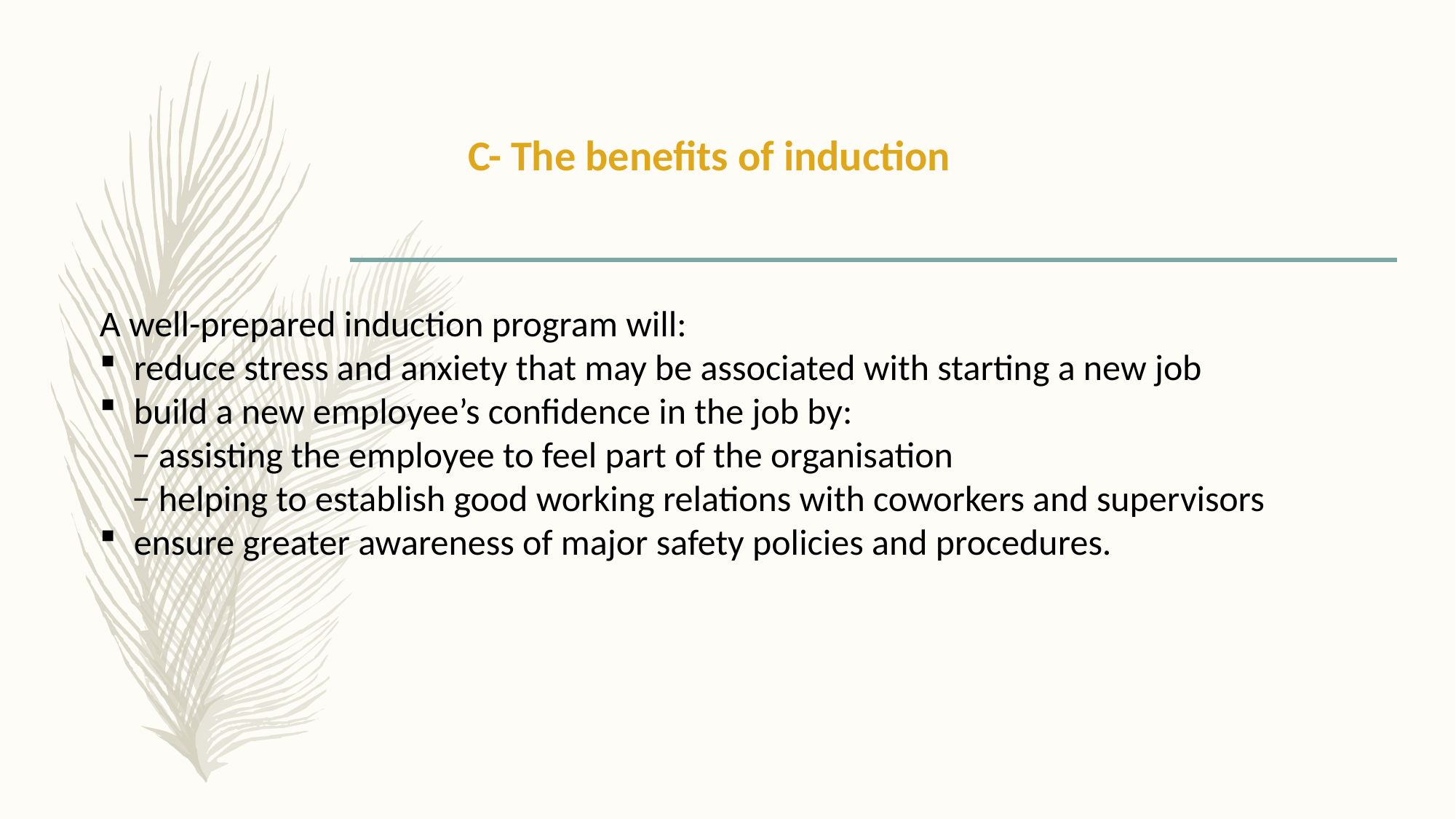

# C- The benefits of induction
A well-prepared induction program will:
reduce stress and anxiety that may be associated with starting a new job
build a new employee’s confidence in the job by:
− assisting the employee to feel part of the organisation
− helping to establish good working relations with coworkers and supervisors
ensure greater awareness of major safety policies and procedures.